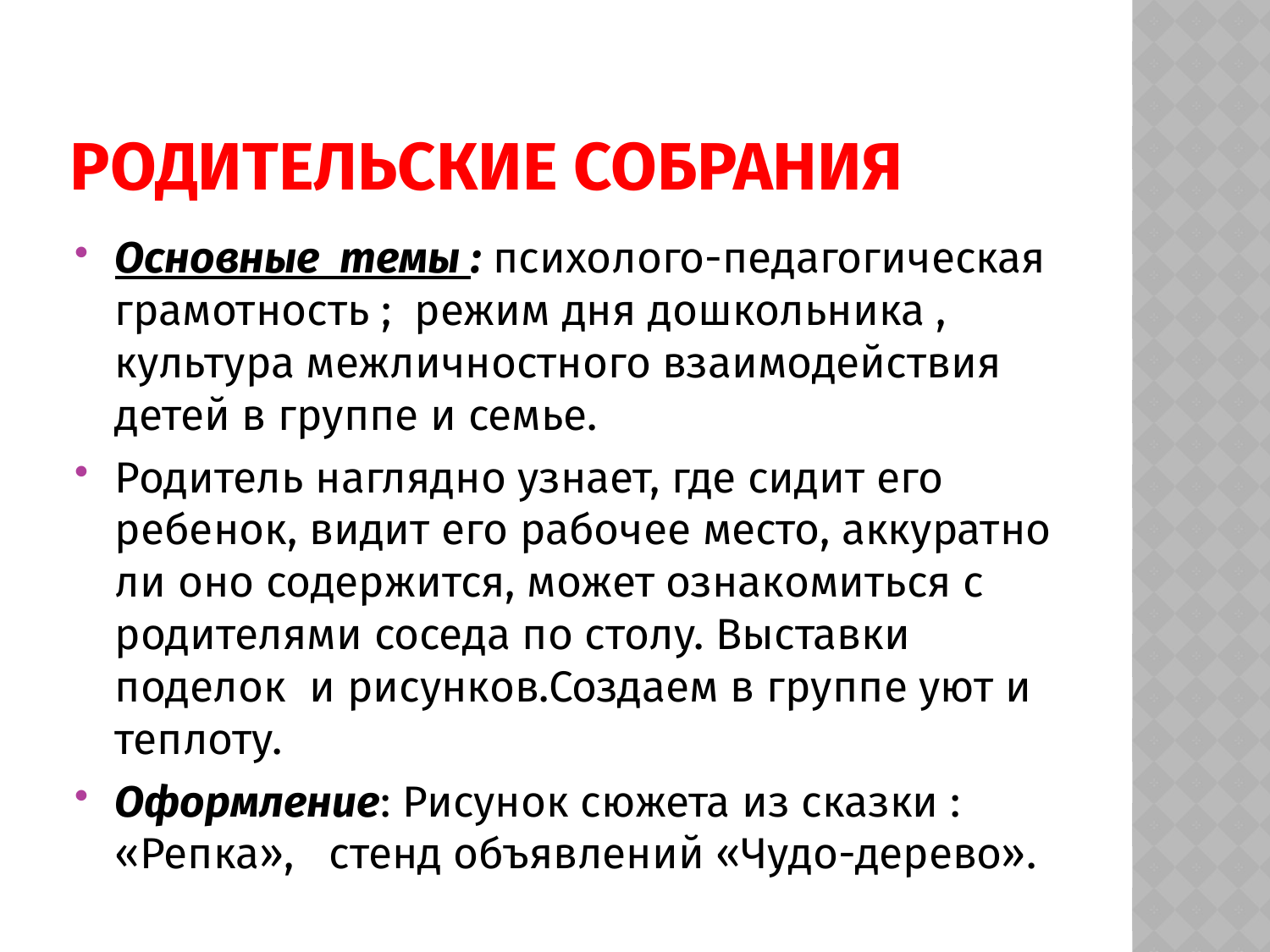

# Родительские собрания
Основные  темы : психолого-педагогическая грамотность ;  режим дня дошкольника , культура межличностного взаимодействия детей в группе и семье.
Родитель наглядно узнает, где сидит его ребенок, видит его рабочее место, аккуратно ли оно содержится, может ознакомиться с родителями соседа по столу. Выставки поделок  и рисунков.Создаем в группе уют и теплоту.
Оформление: Рисунок сюжета из сказки : «Репка»,   стенд объявлений «Чудо-дерево».